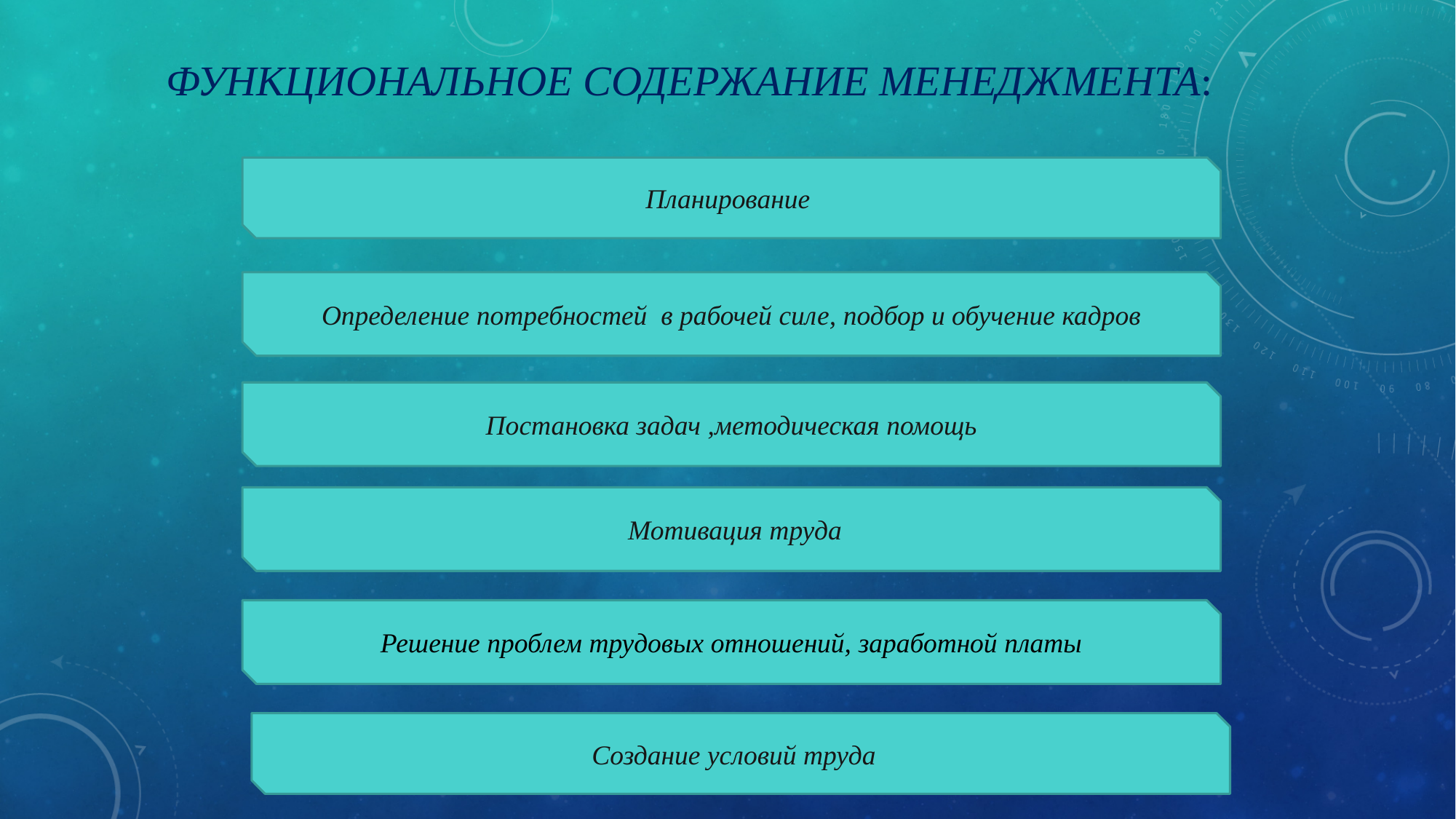

# Функциональное содержание менеджмента:
Планирование
Определение потребностей  в рабочей силе, подбор и обучение кадров
Постановка задач ,методическая помощь
 Мотивация труда
Решение проблем трудовых отношений, заработной платы
Создание условий труда